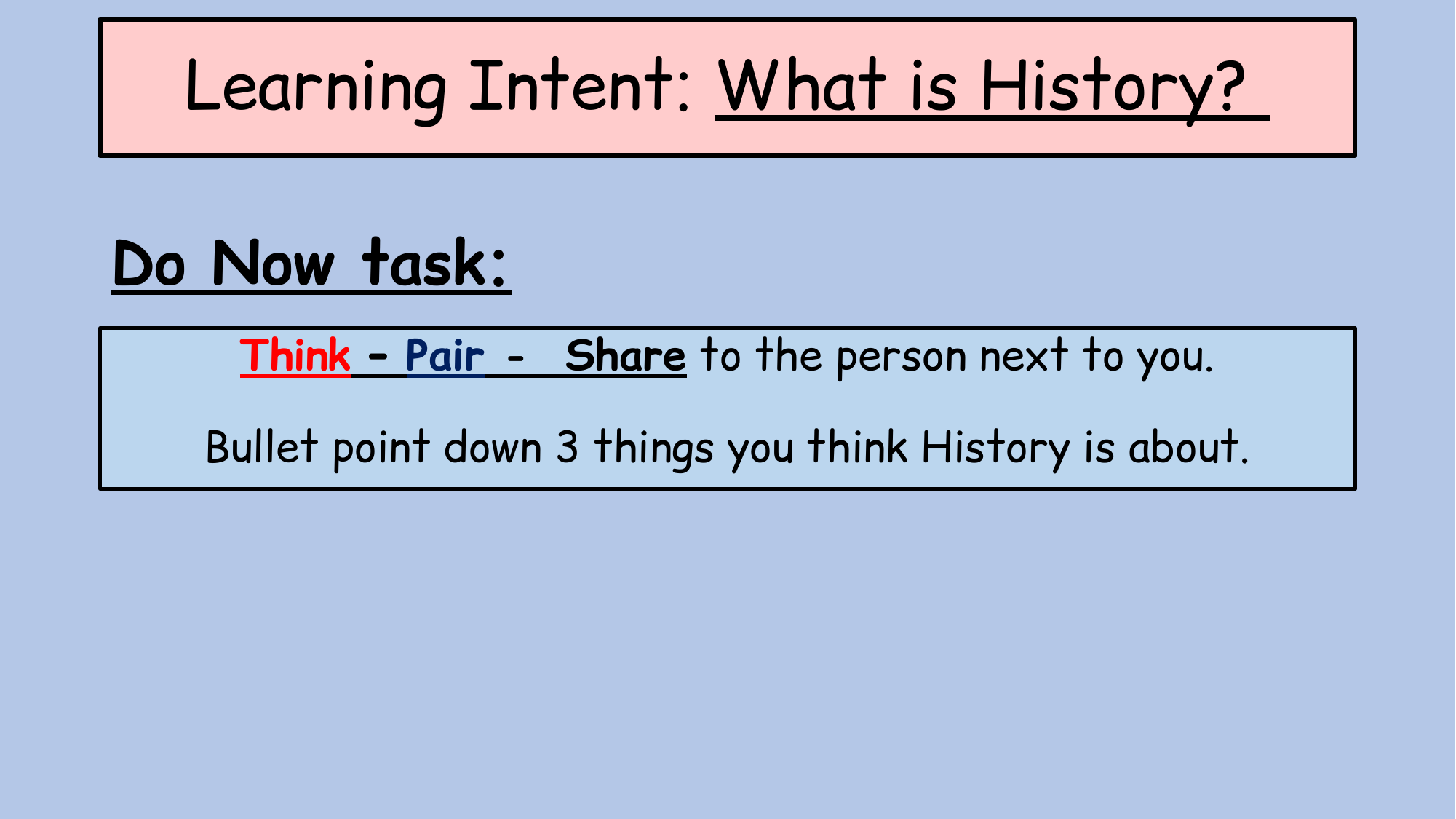

Learning Intent: What is History?
Do Now task:

Think – Pair -  Share to the person next to you.

Bullet point down 3 things you think History is about.